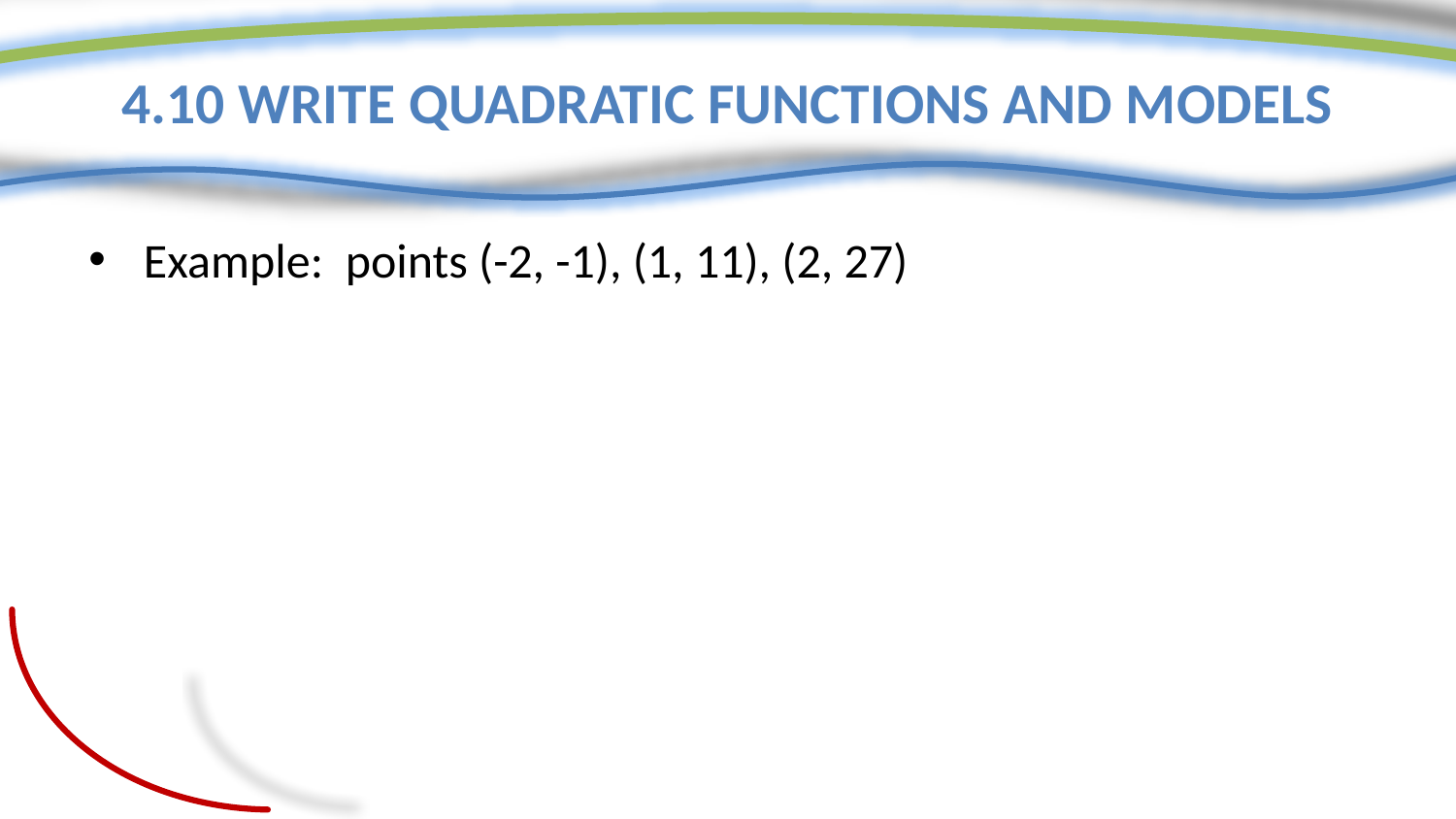

# 4.10 Write Quadratic Functions and Models
Example:  points (-2, -1), (1, 11), (2, 27)